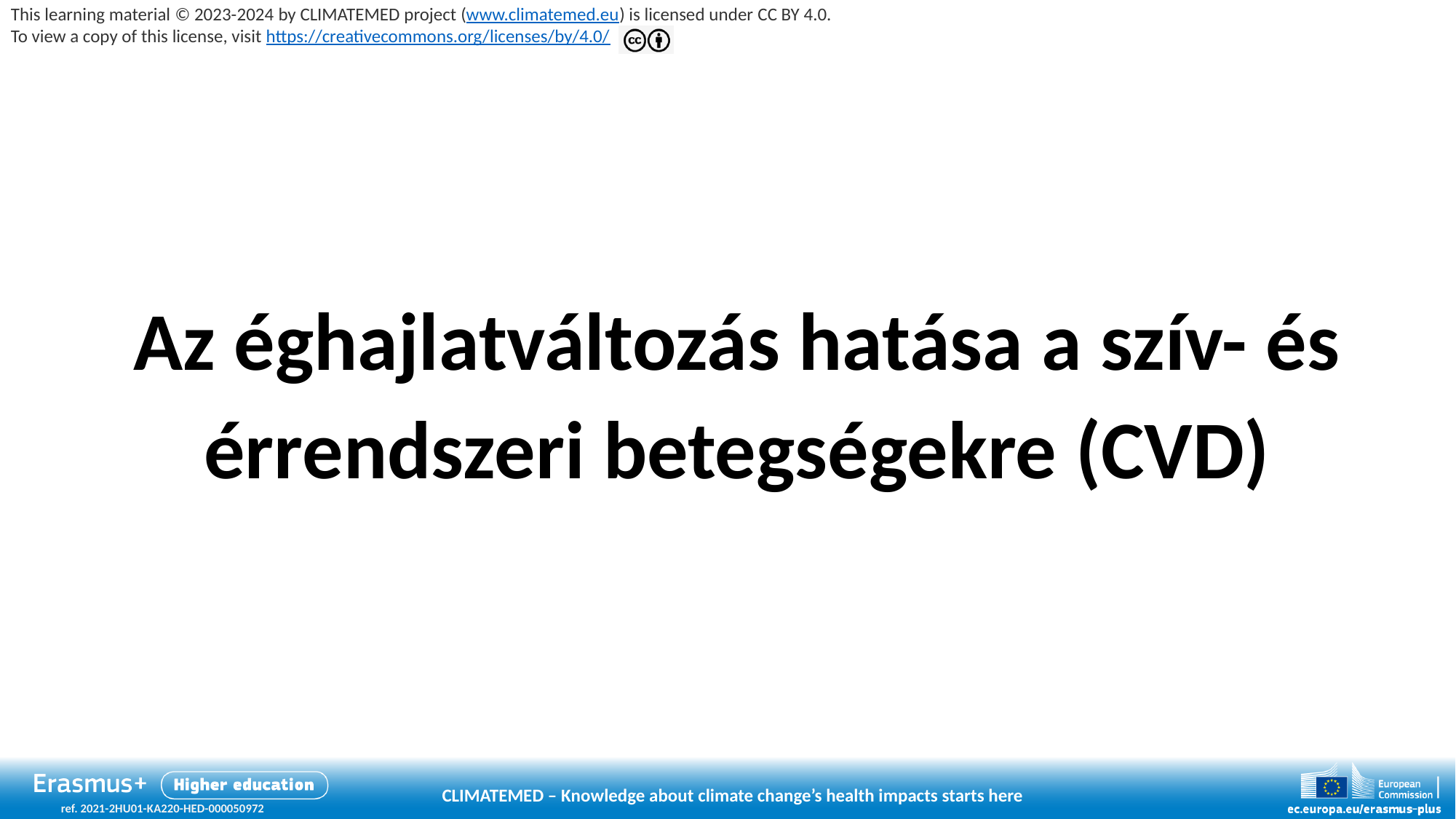

# Az éghajlatváltozás hatása a szív- és érrendszeri betegségekre (CVD)